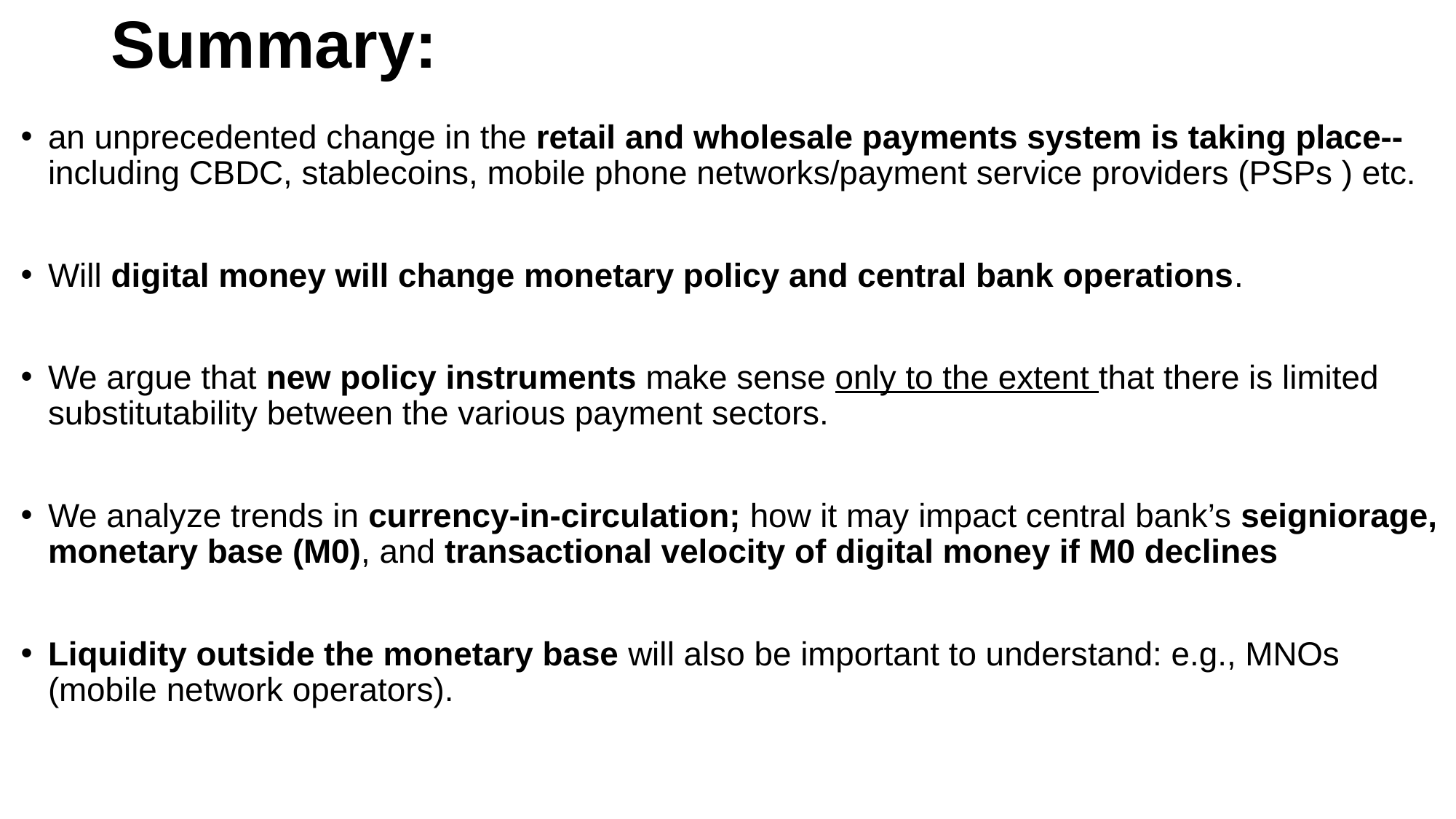

# Summary:
an unprecedented change in the retail and wholesale payments system is taking place-- including CBDC, stablecoins, mobile phone networks/payment service providers (PSPs ) etc.

Will digital money will change monetary policy and central bank operations.

We argue that new policy instruments make sense only to the extent that there is limited substitutability between the various payment sectors.

We analyze trends in currency-in-circulation; how it may impact central bank’s seigniorage, monetary base (M0), and transactional velocity of digital money if M0 declines

Liquidity outside the monetary base will also be important to understand: e.g., MNOs (mobile network operators).